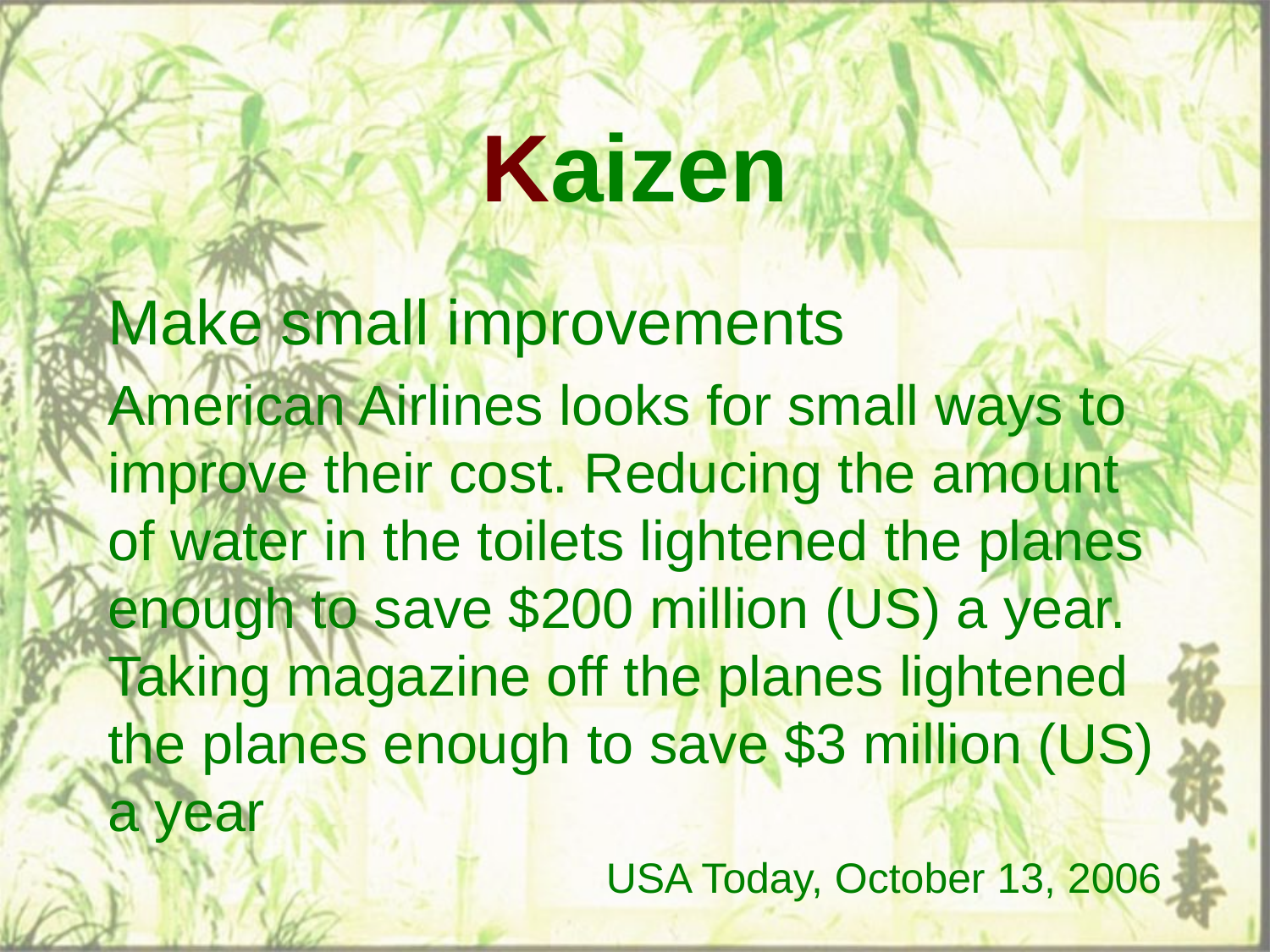

# Kaizen
Make small improvements
American Airlines looks for small ways to improve their cost. Reducing the amount of water in the toilets lightened the planes enough to save $200 million (US) a year.  Taking magazine off the planes lightened the planes enough to save $3 million (US) a year
USA Today, October 13, 2006